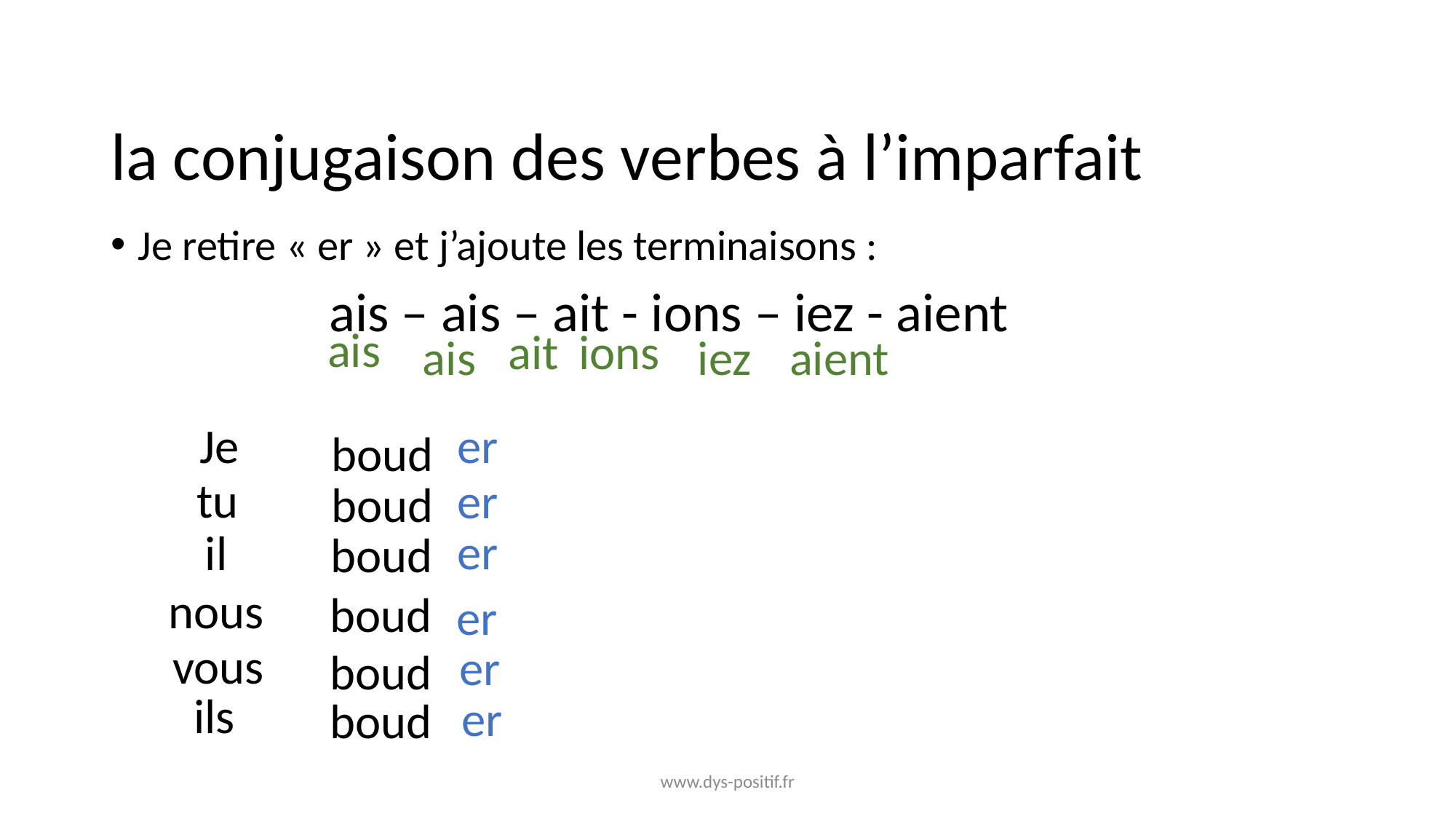

# la conjugaison des verbes à l’imparfait
Je retire « er » et j’ajoute les terminaisons :
		ais – ais – ait - ions – iez - aient

ais

ions
ait
iez
aient
ais

Je

er

boud

tu

er

boud

er

il

boud

nous

boud

er

vous

er

boud

ils

er

boud

www.dys-positif.fr